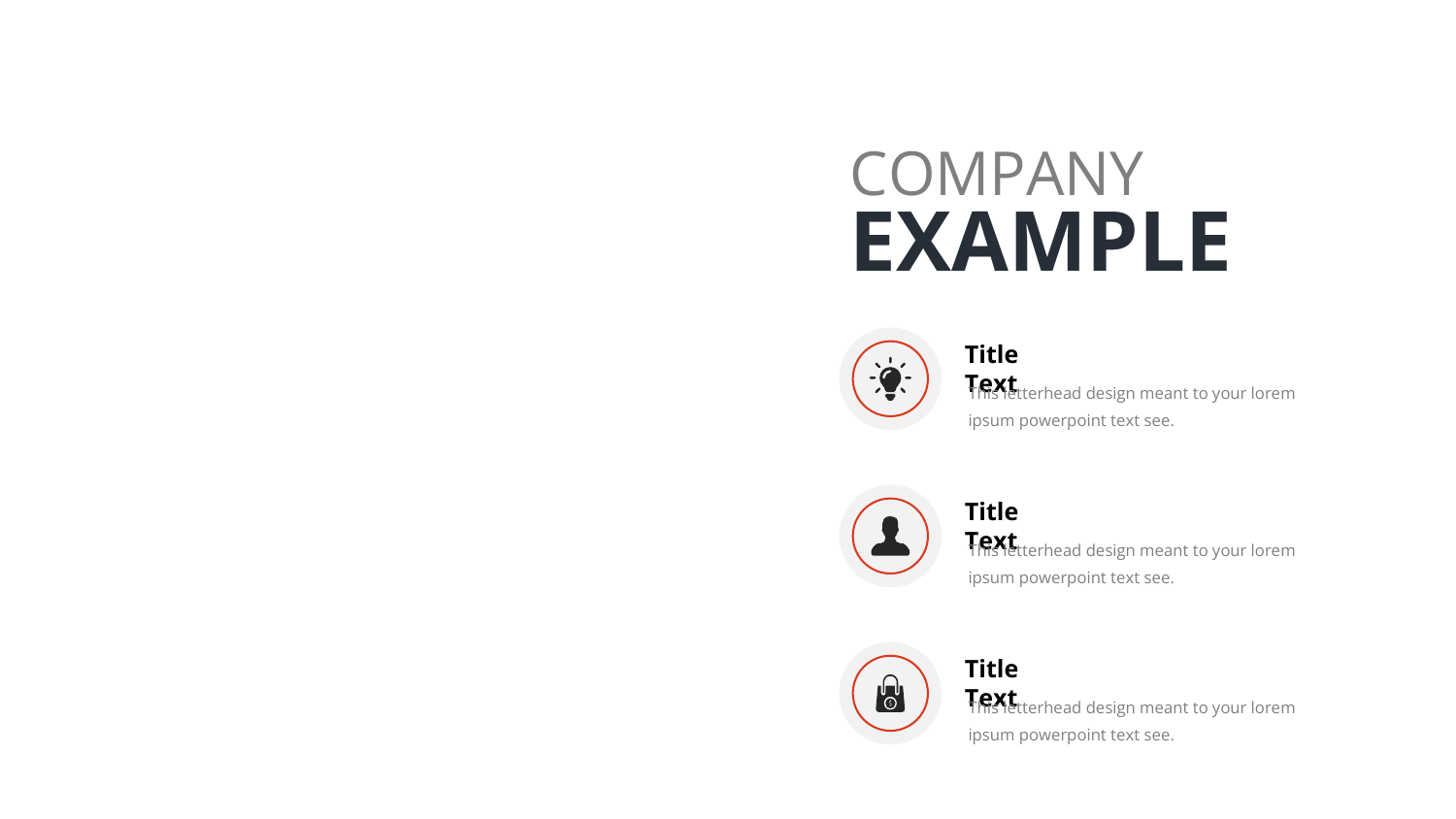

COMPANY
EXAMPLE

Title Text
This letterhead design meant to your lorem ipsum powerpoint text see.

Title Text
This letterhead design meant to your lorem ipsum powerpoint text see.

Title Text
This letterhead design meant to your lorem ipsum powerpoint text see.